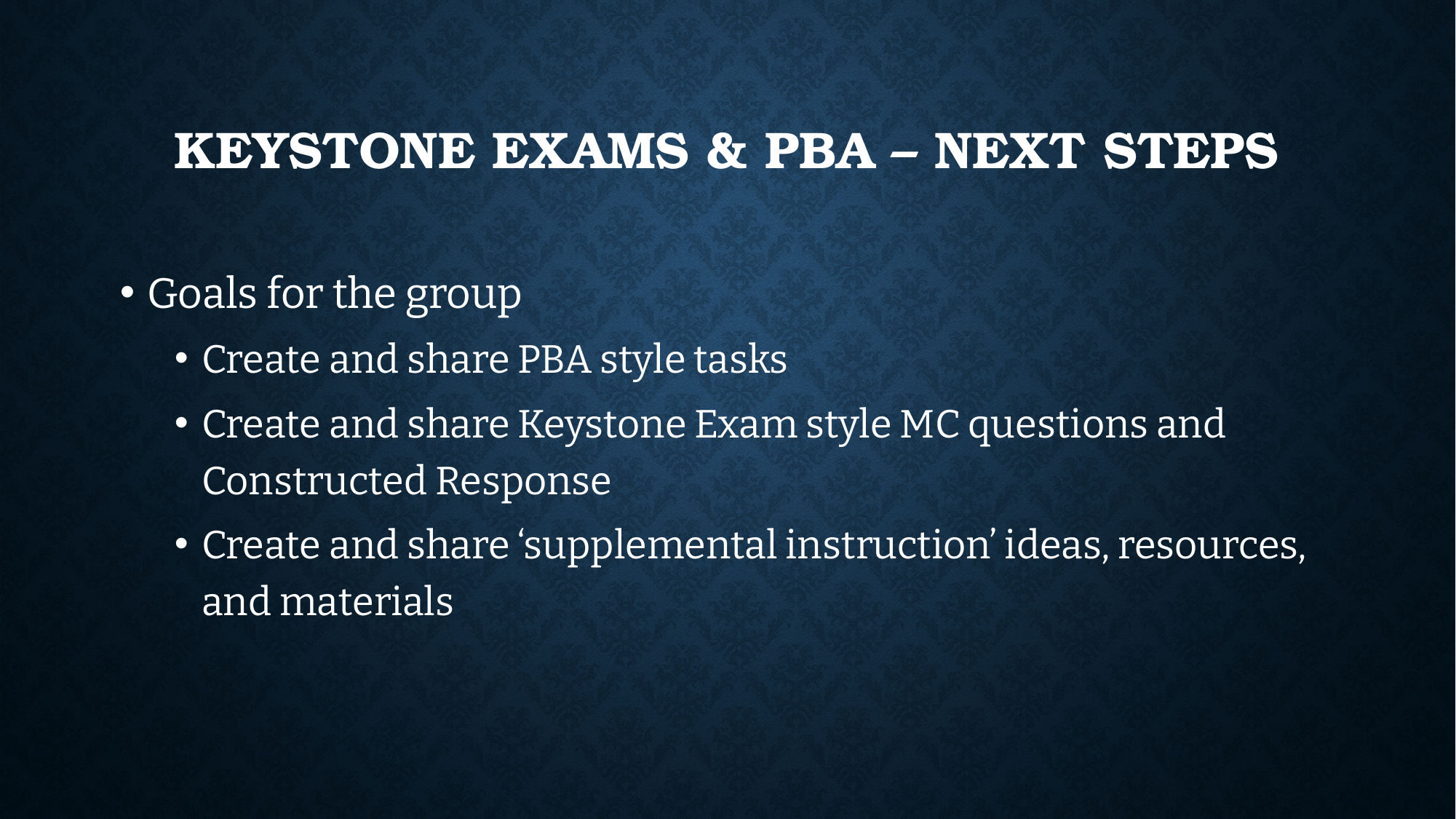

# Keystone exams & PBA – Next steps
Goals for the group
Create and share PBA style tasks
Create and share Keystone Exam style MC questions and Constructed Response
Create and share ‘supplemental instruction’ ideas, resources, and materials